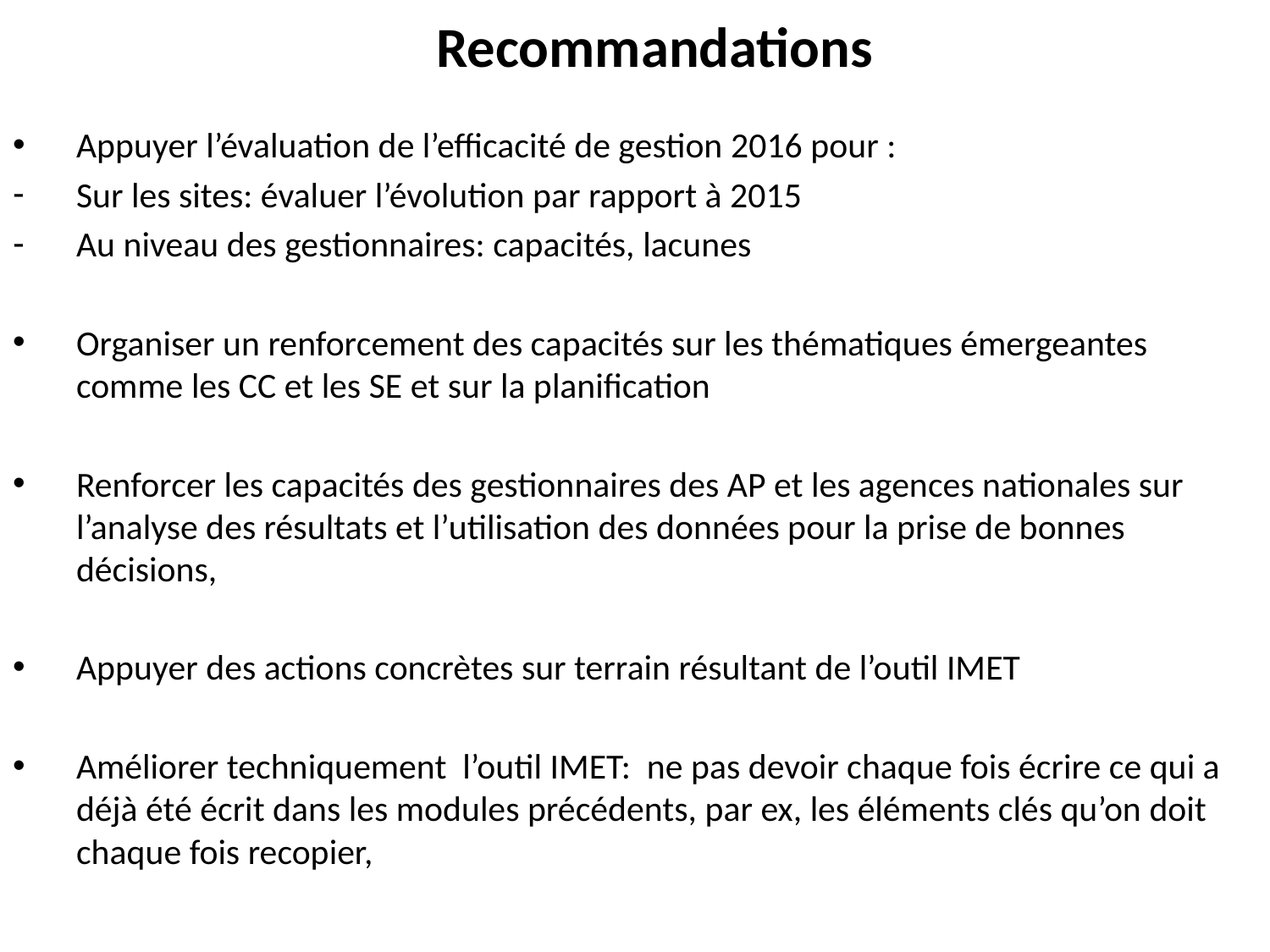

# Recommandations
Appuyer l’évaluation de l’efficacité de gestion 2016 pour :
Sur les sites: évaluer l’évolution par rapport à 2015
Au niveau des gestionnaires: capacités, lacunes

Organiser un renforcement des capacités sur les thématiques émergeantes comme les CC et les SE et sur la planification

Renforcer les capacités des gestionnaires des AP et les agences nationales sur l’analyse des résultats et l’utilisation des données pour la prise de bonnes  décisions,

Appuyer des actions concrètes sur terrain résultant de l’outil IMET

Améliorer techniquement  l’outil IMET:  ne pas devoir chaque fois écrire ce qui a déjà été écrit dans les modules précédents, par ex, les éléments clés qu’on doit chaque fois recopier,